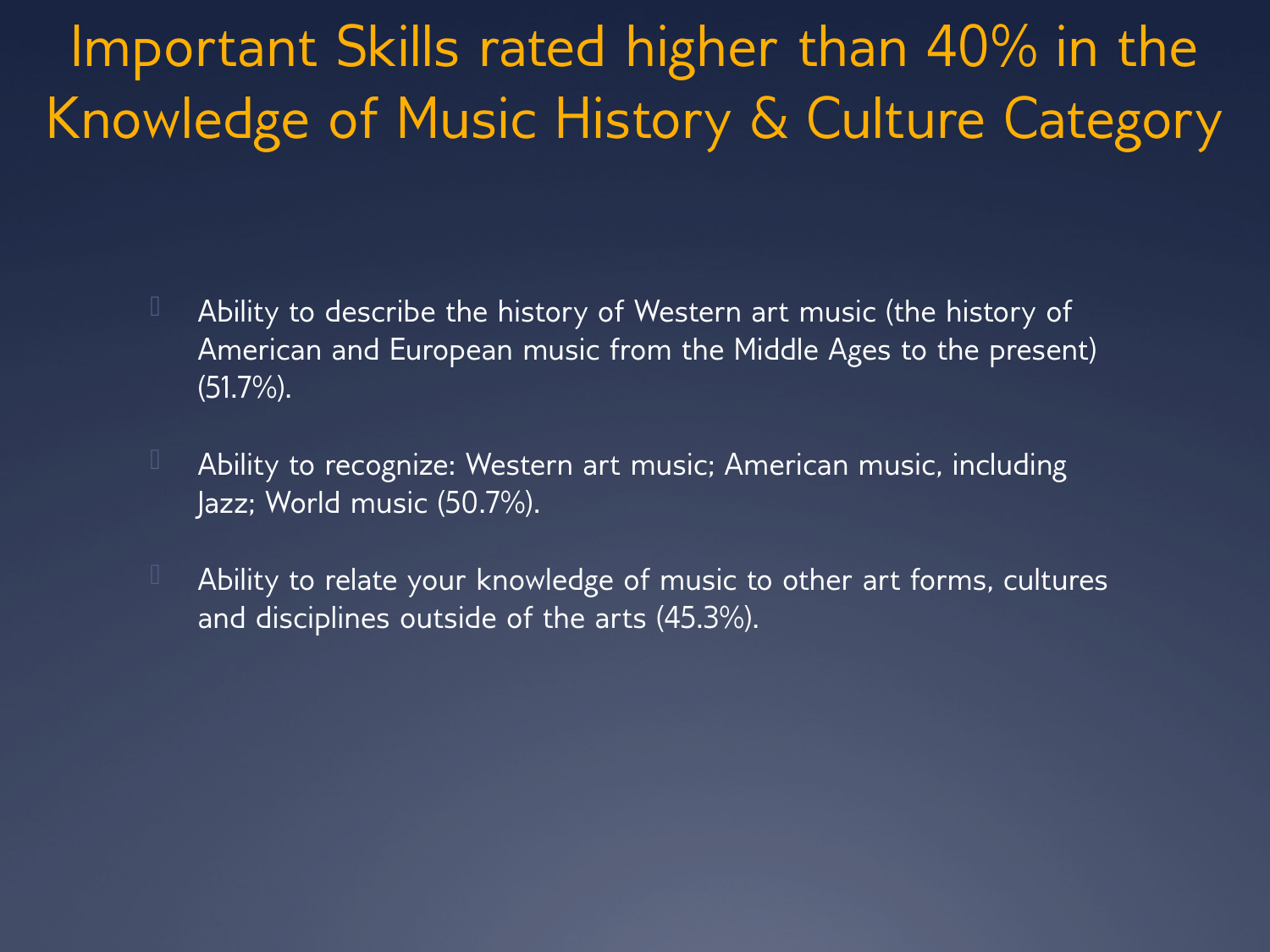

# Important Skills rated higher than 40% in the Knowledge of Music History & Culture Category
Ability to describe the history of Western art music (the history of American and European music from the Middle Ages to the present) (51.7%).
Ability to recognize: Western art music; American music, including Jazz; World music (50.7%).
Ability to relate your knowledge of music to other art forms, cultures and disciplines outside of the arts (45.3%).